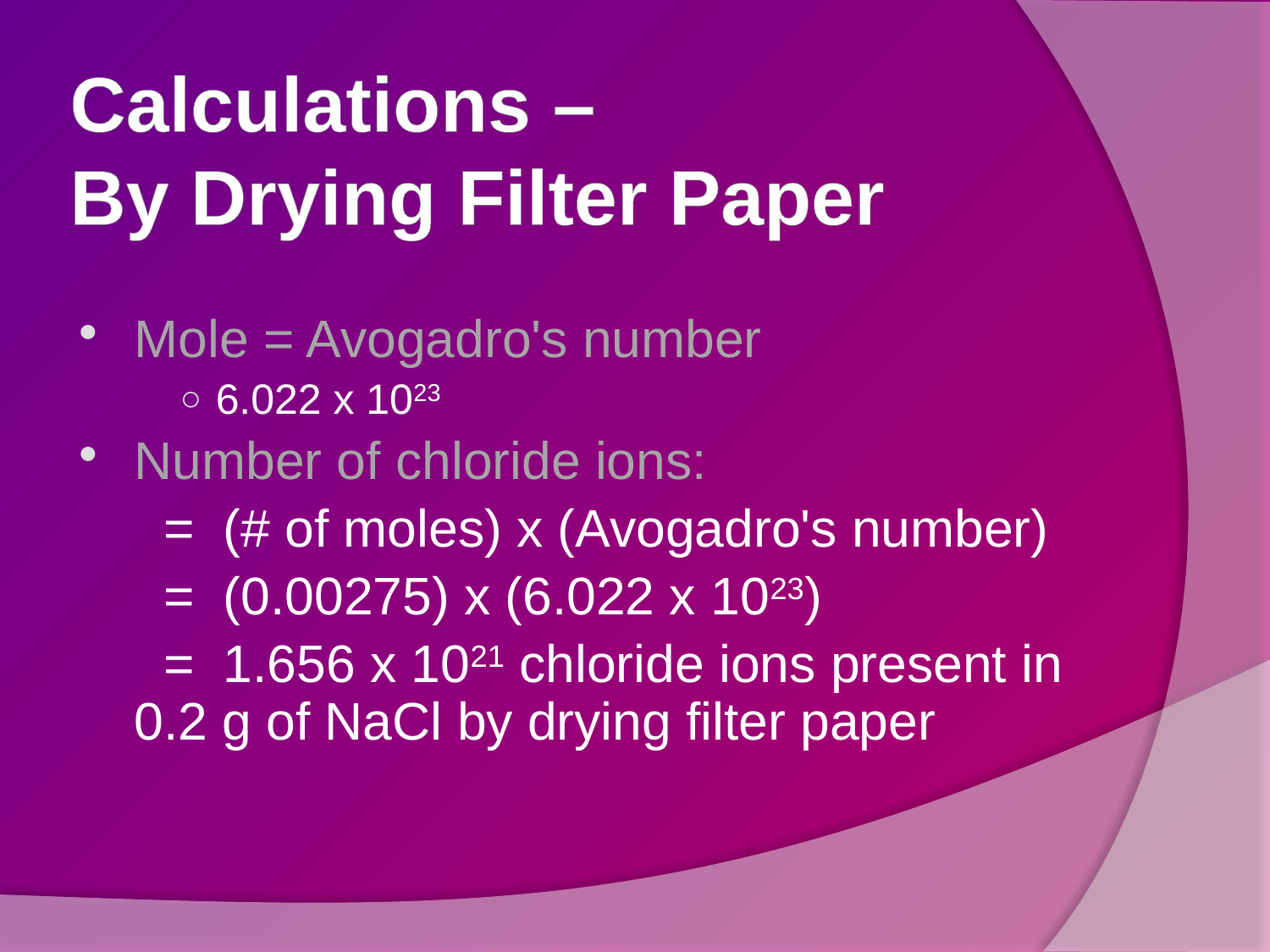

Calculations –
By Drying Filter Paper
Mole = Avogadro's number
6.022 x 1023
Number of chloride ions:
	  =  (# of moles) x (Avogadro's number)
	  =  (0.00275) x (6.022 x 1023)
	  =  1.656 x 1021 chloride ions present in 	0.2 g of NaCl by drying filter paper